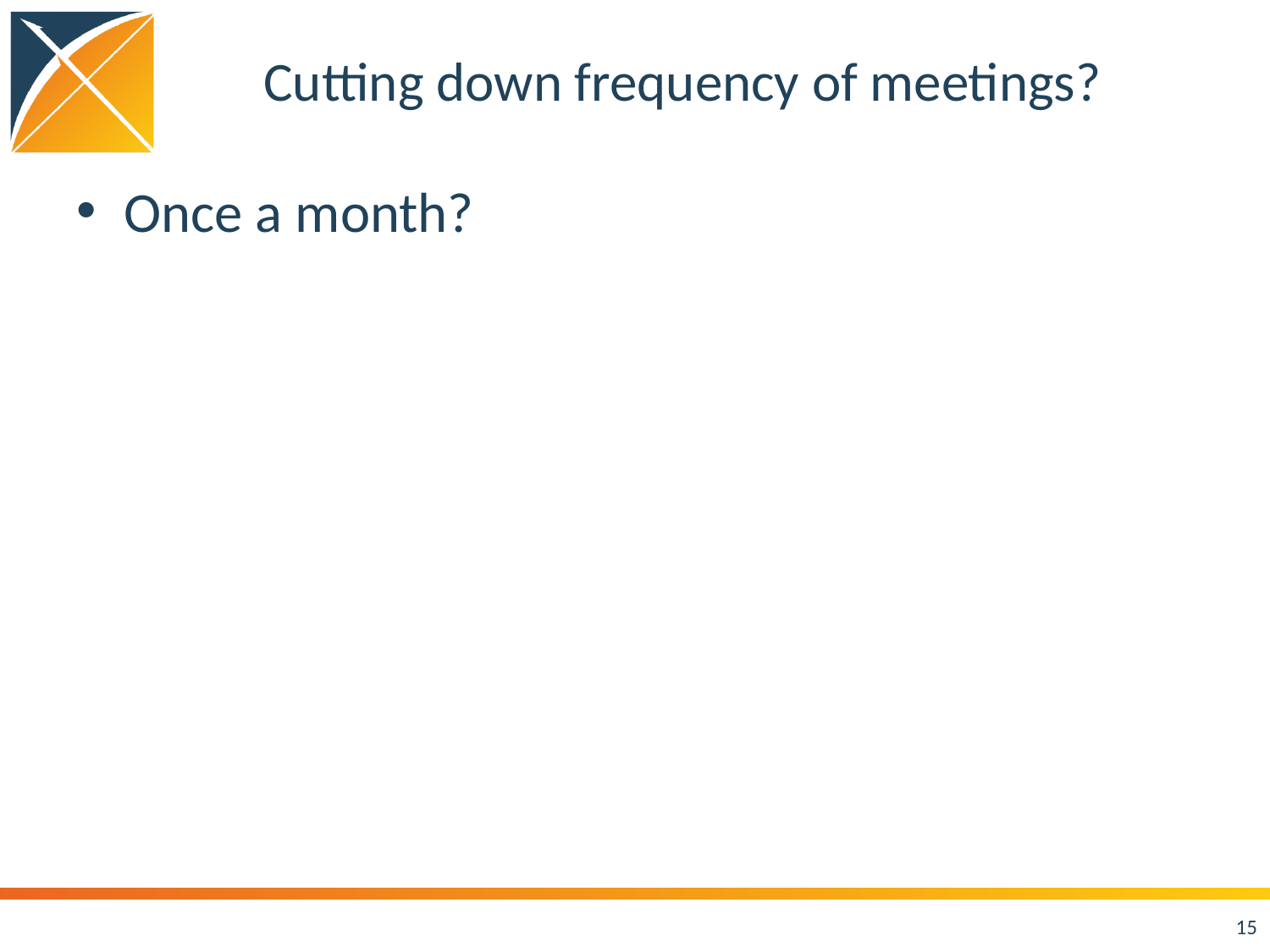

# Cutting down frequency of meetings?
Once a month?
15